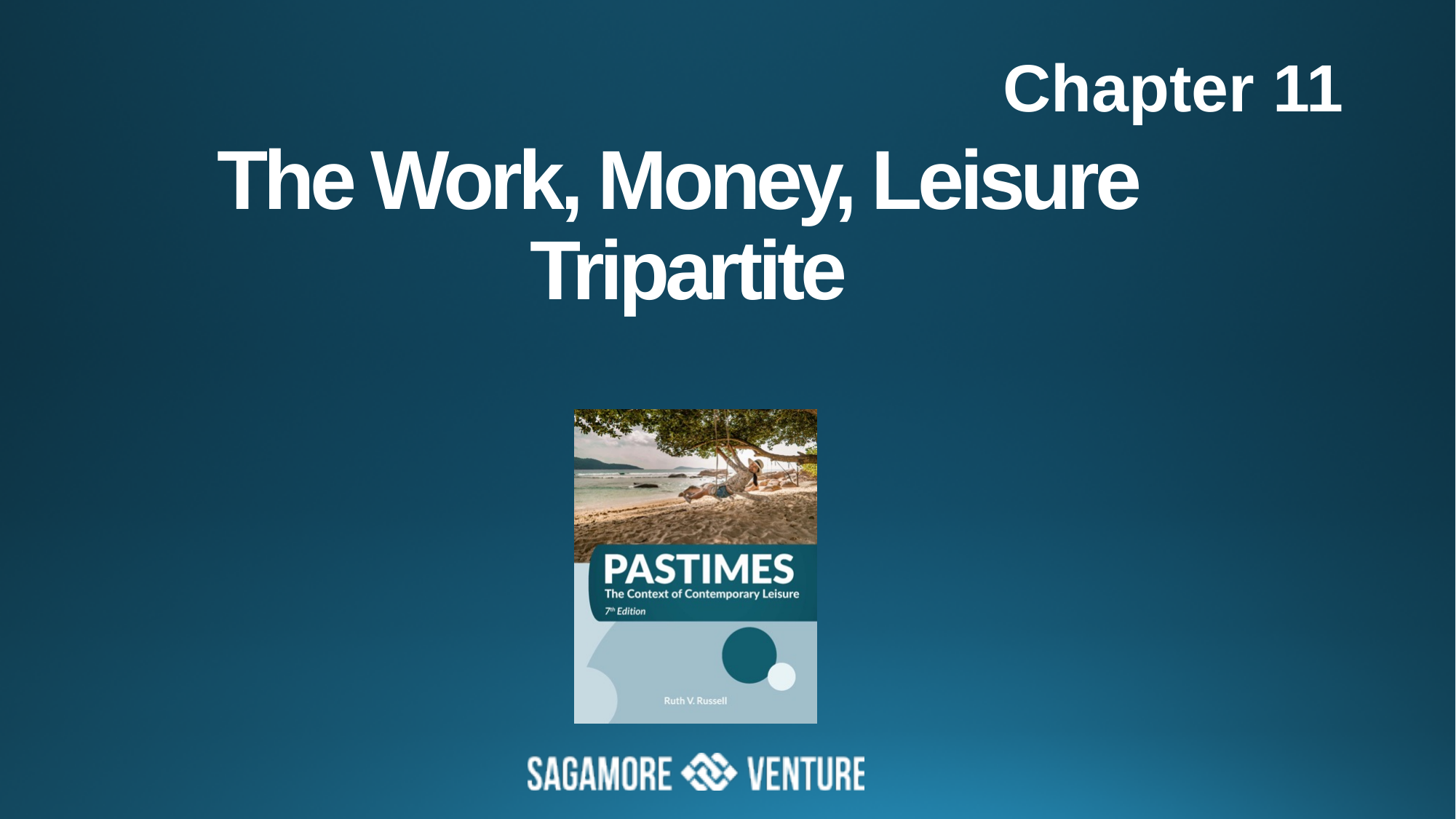

Chapter 11
# The Work, Money, Leisure Tripartite